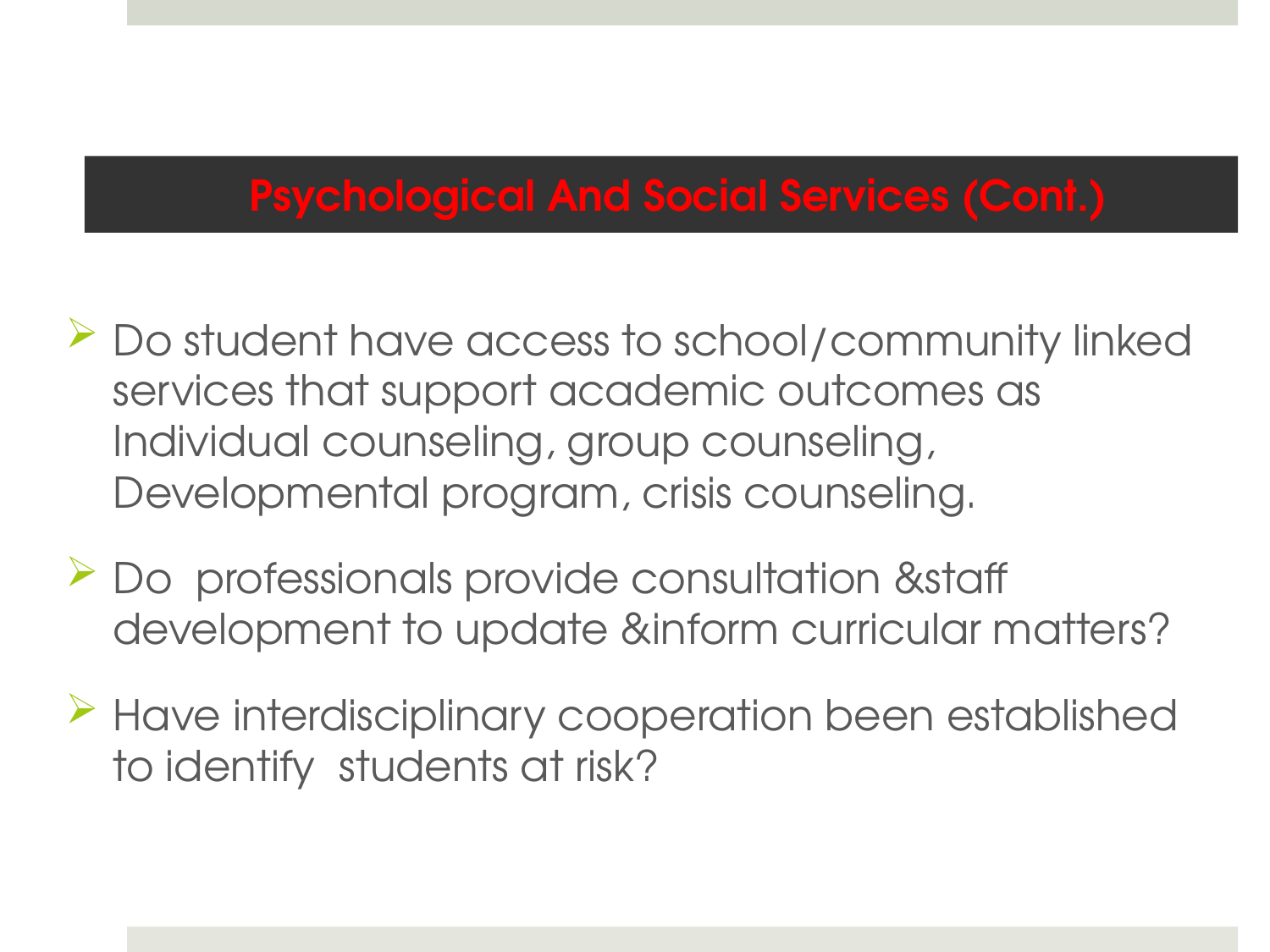

# Psychological And Social Services (Cont.)
Do student have access to school/community linked services that support academic outcomes as Individual counseling, group counseling, Developmental program, crisis counseling.
Do  professionals provide consultation &staff development to update &inform curricular matters?
Have interdisciplinary cooperation been established to identify  students at risk?